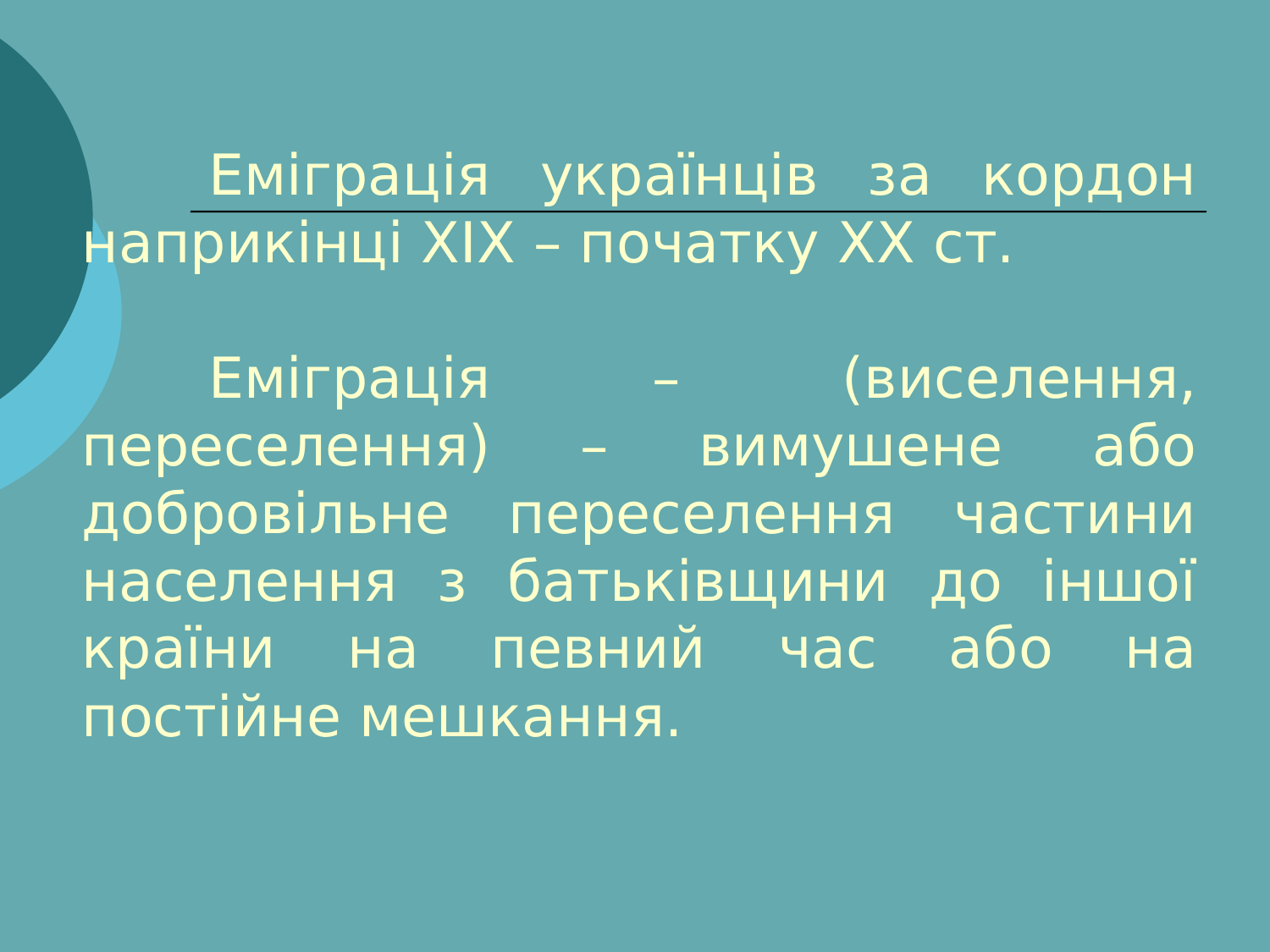

Еміграція українців за кордон наприкінці ХІХ – початку ХХ ст.

	Еміграція – (виселення, переселення) – вимушене або добровільне переселення частини населення з батьківщини до іншої країни на певний час або на постійне мешкання.